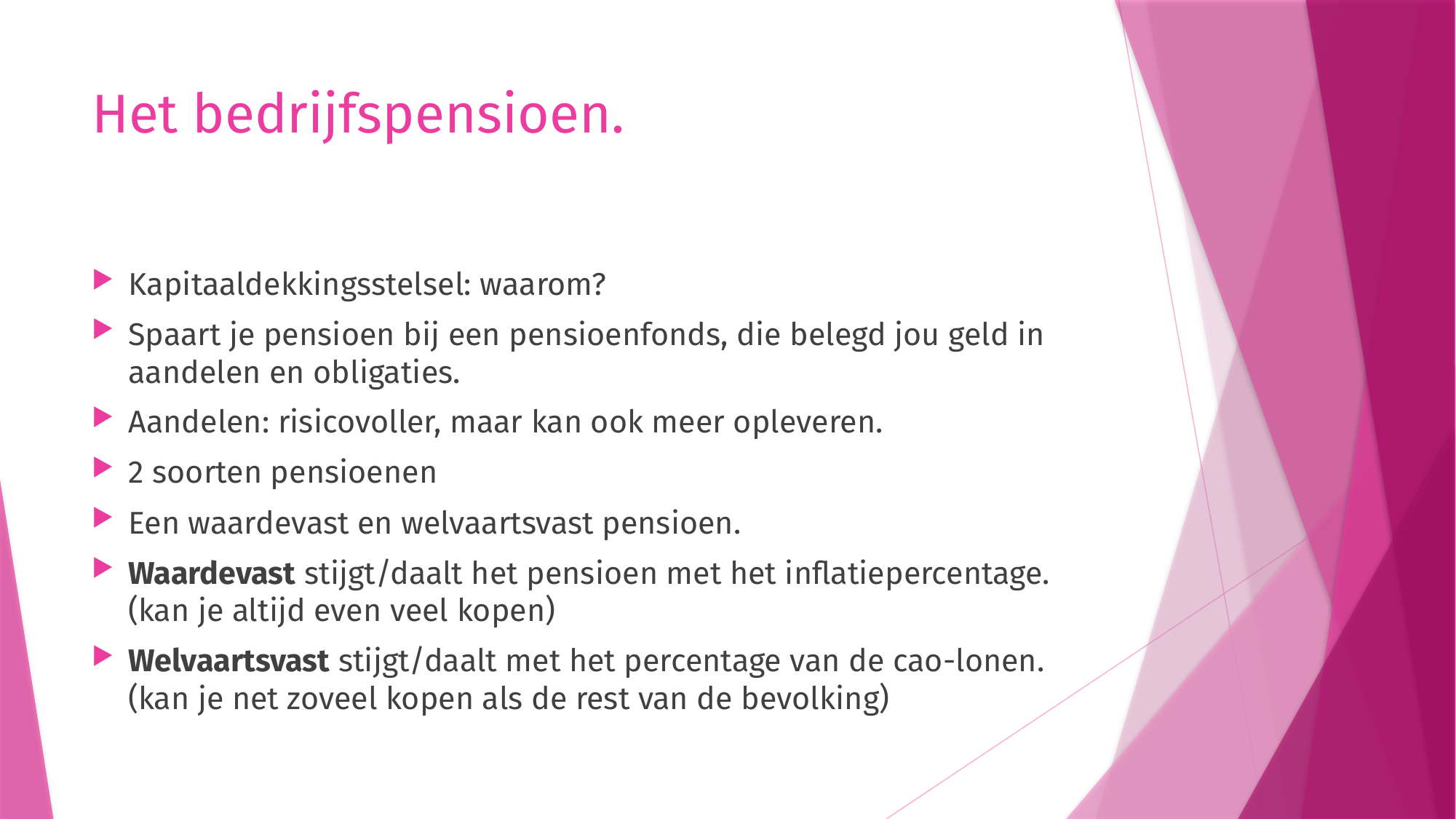

# Het bedrijfspensioen.
Kapitaaldekkingsstelsel: waarom?
Spaart je pensioen bij een pensioenfonds, die belegd jou geld in aandelen en obligaties.
Aandelen: risicovoller, maar kan ook meer opleveren.
2 soorten pensioenen
Een waardevast en welvaartsvast pensioen.
Waardevast stijgt/daalt het pensioen met het inflatiepercentage. (kan je altijd even veel kopen)
Welvaartsvast stijgt/daalt met het percentage van de cao-lonen. (kan je net zoveel kopen als de rest van de bevolking)